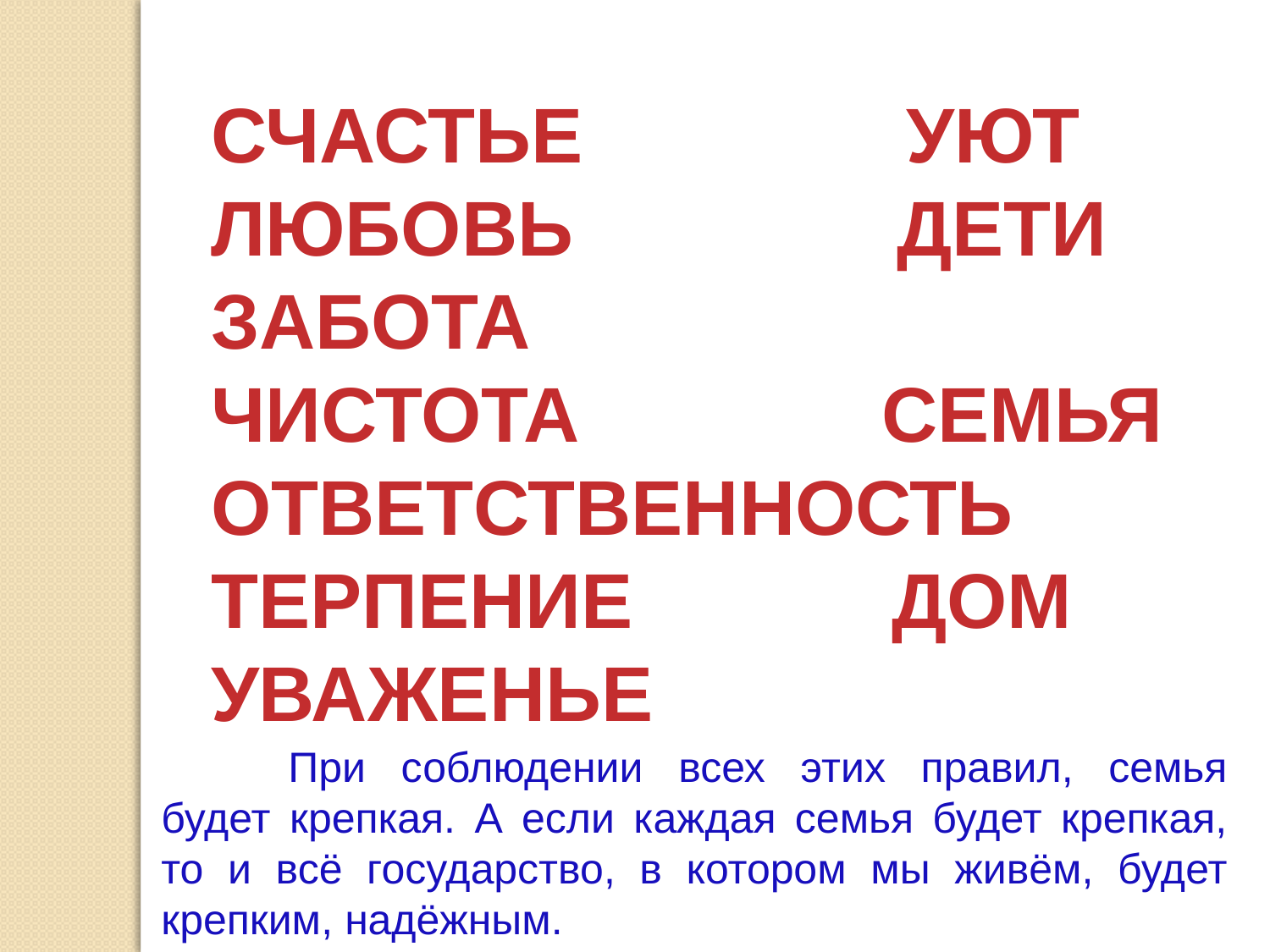

СЧАСТЬЕ               УЮТ ЛЮБОВЬ               ДЕТИ ЗАБОТА
ЧИСТОТА              СЕМЬЯ ОТВЕТСТВЕННОСТЬ
ТЕРПЕНИЕ            ДОМ УВАЖЕНЬЕ
	При соблюдении всех этих правил, семья будет крепкая. А если каждая семья будет крепкая, то и всё государство, в котором мы живём, будет крепким, надёжным.